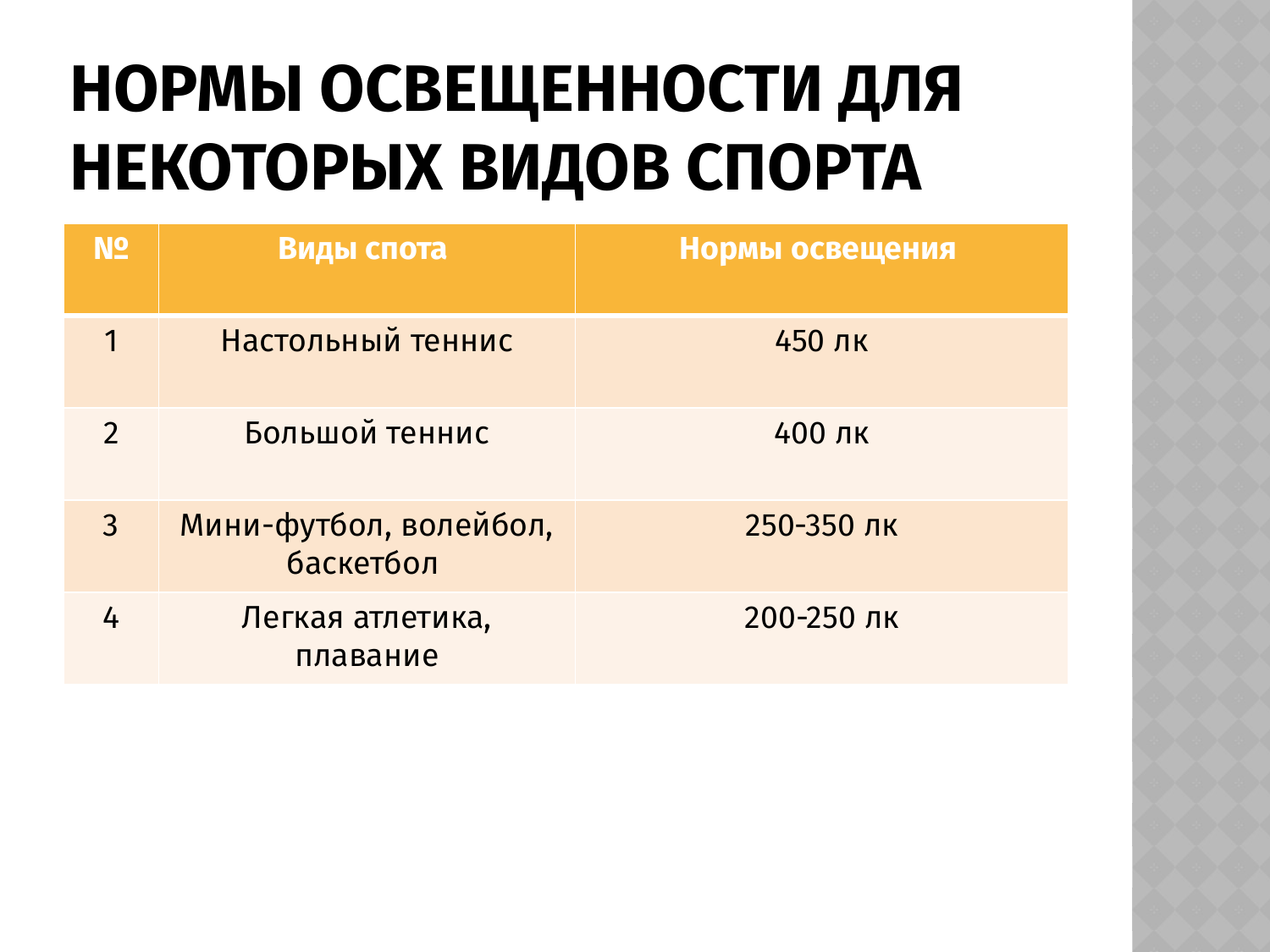

# Нормы освещенности для некоторых видов спорта
| № | Виды спота | Нормы освещения |
| --- | --- | --- |
| 1 | Настольный теннис | 450 лк |
| 2 | Большой теннис | 400 лк |
| 3 | Мини-футбол, волейбол, баскетбол | 250-350 лк |
| 4 | Легкая атлетика, плавание | 200-250 лк |